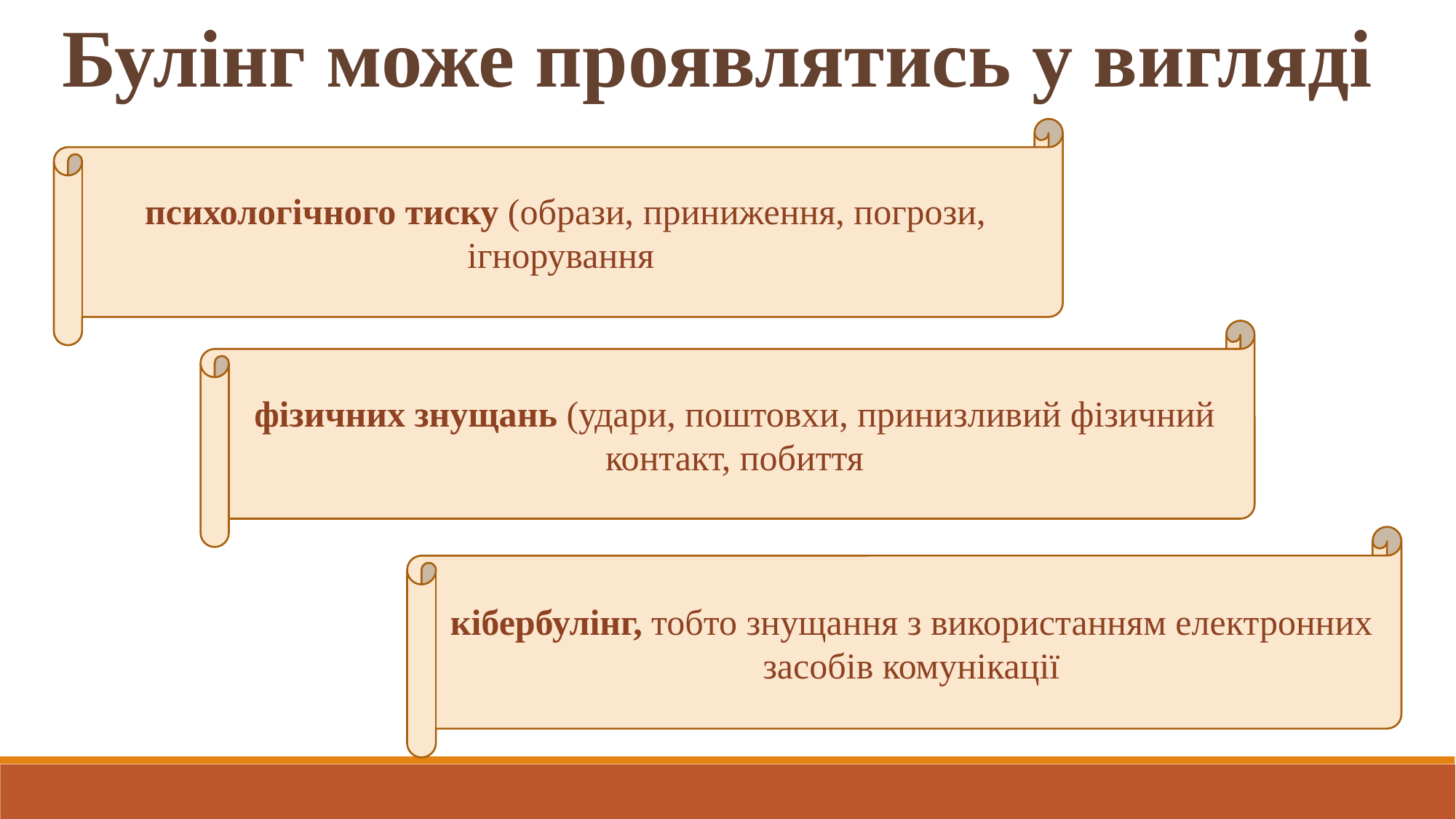

Булінг може проявлятись у вигляді
психологічного тиску (образи, приниження, погрози, ігнорування
фізичних знущань (удари, поштовхи, принизливий фізичний контакт, побиття
кібербулінг, тобто знущання з використанням електронних засобів комунікації